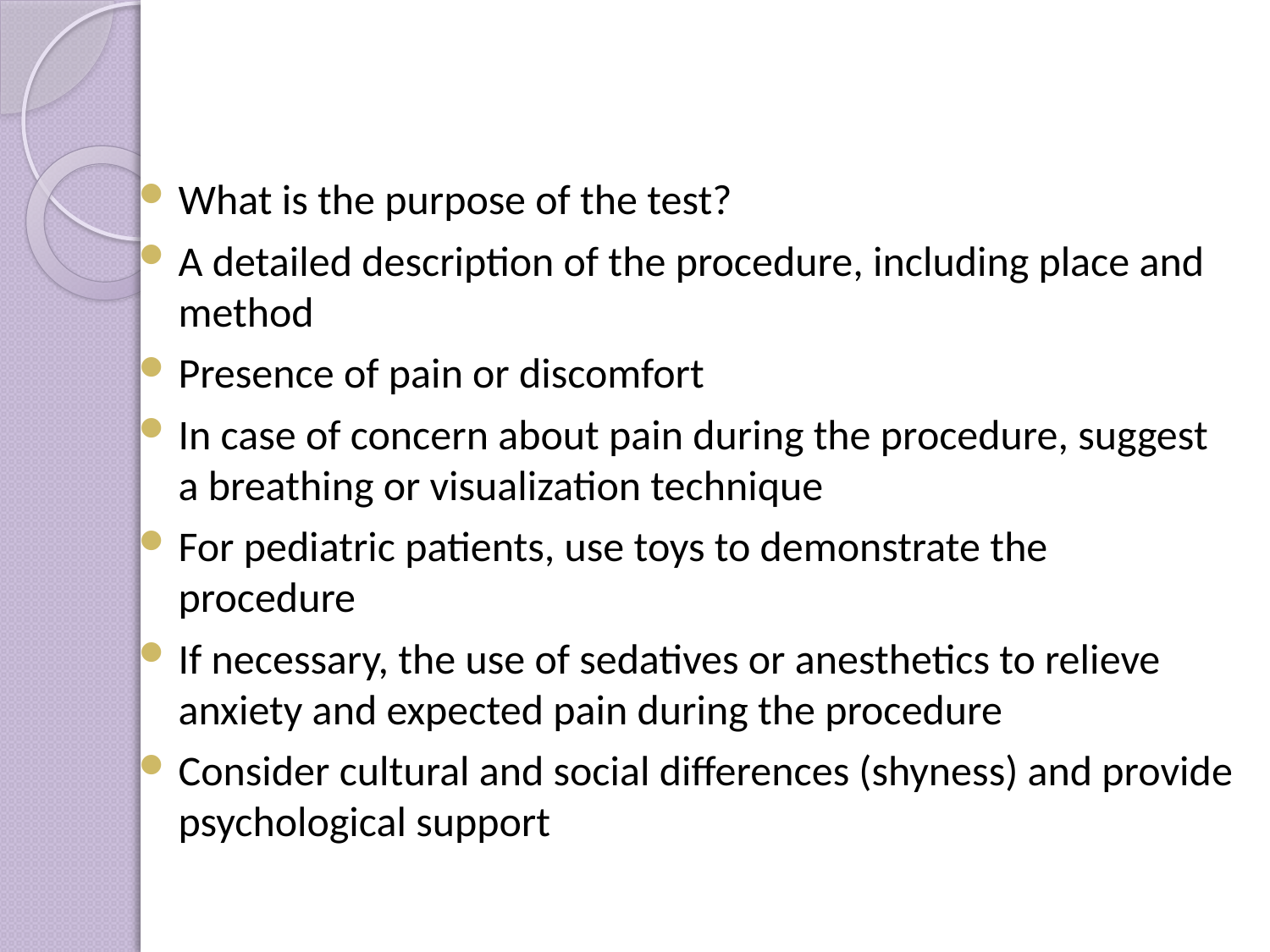

What is the purpose of the test?
A detailed description of the procedure, including place and method
Presence of pain or discomfort
In case of concern about pain during the procedure, suggest a breathing or visualization technique
For pediatric patients, use toys to demonstrate the procedure
If necessary, the use of sedatives or anesthetics to relieve anxiety and expected pain during the procedure
Consider cultural and social differences (shyness) and provide psychological support